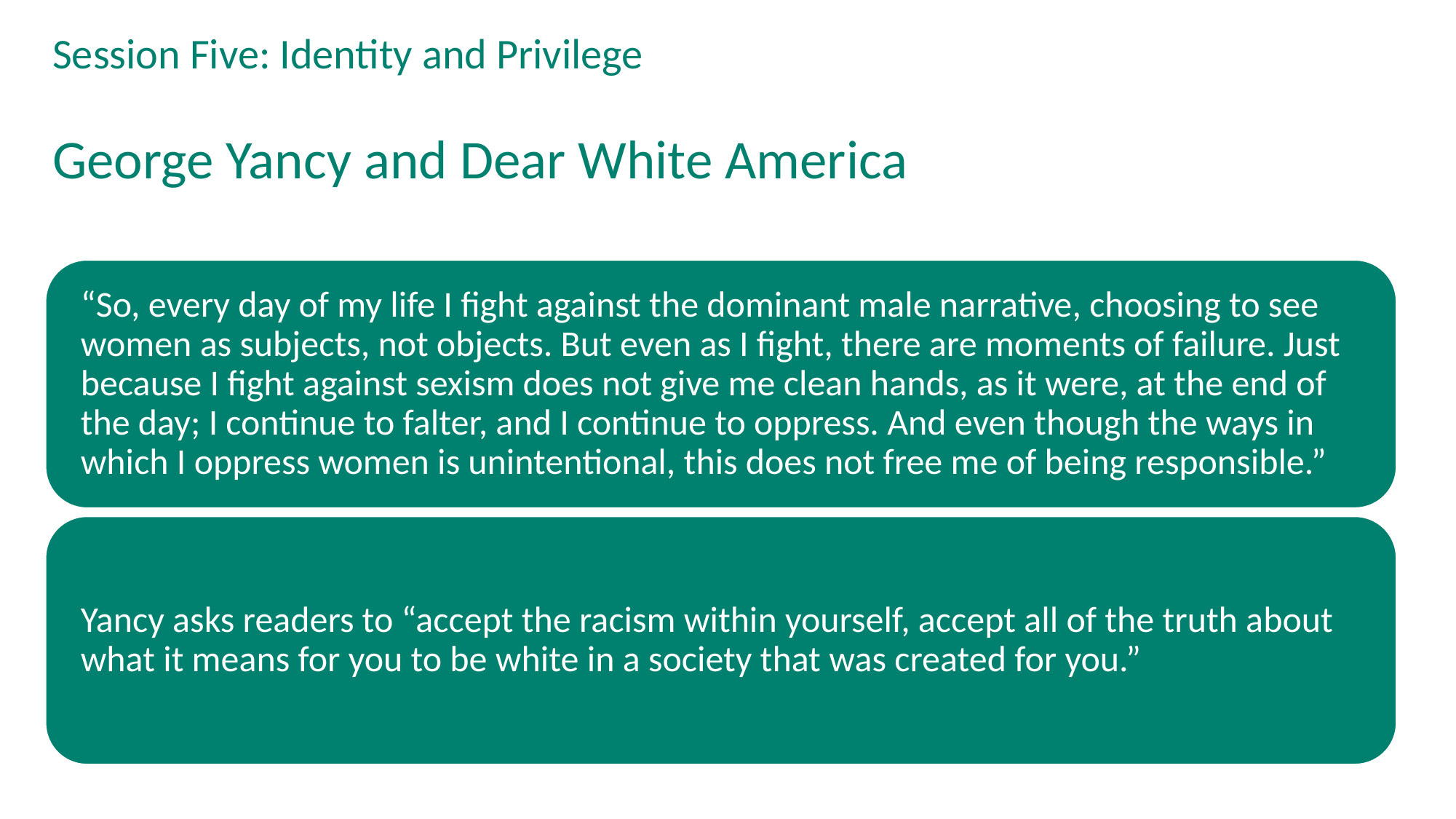

# Session Five: Identity and Privilege
George Yancy and Dear White America
“So, every day of my life I fight against the dominant male narrative, choosing to see women as subjects, not objects. But even as I fight, there are moments of failure. Just because I fight against sexism does not give me clean hands, as it were, at the end of the day; I continue to falter, and I continue to oppress. And even though the ways in which I oppress women is unintentional, this does not free me of being responsible.”
Yancy asks readers to “accept the racism within yourself, accept all of the truth about what it means for you to be white in a society that was created for you.”